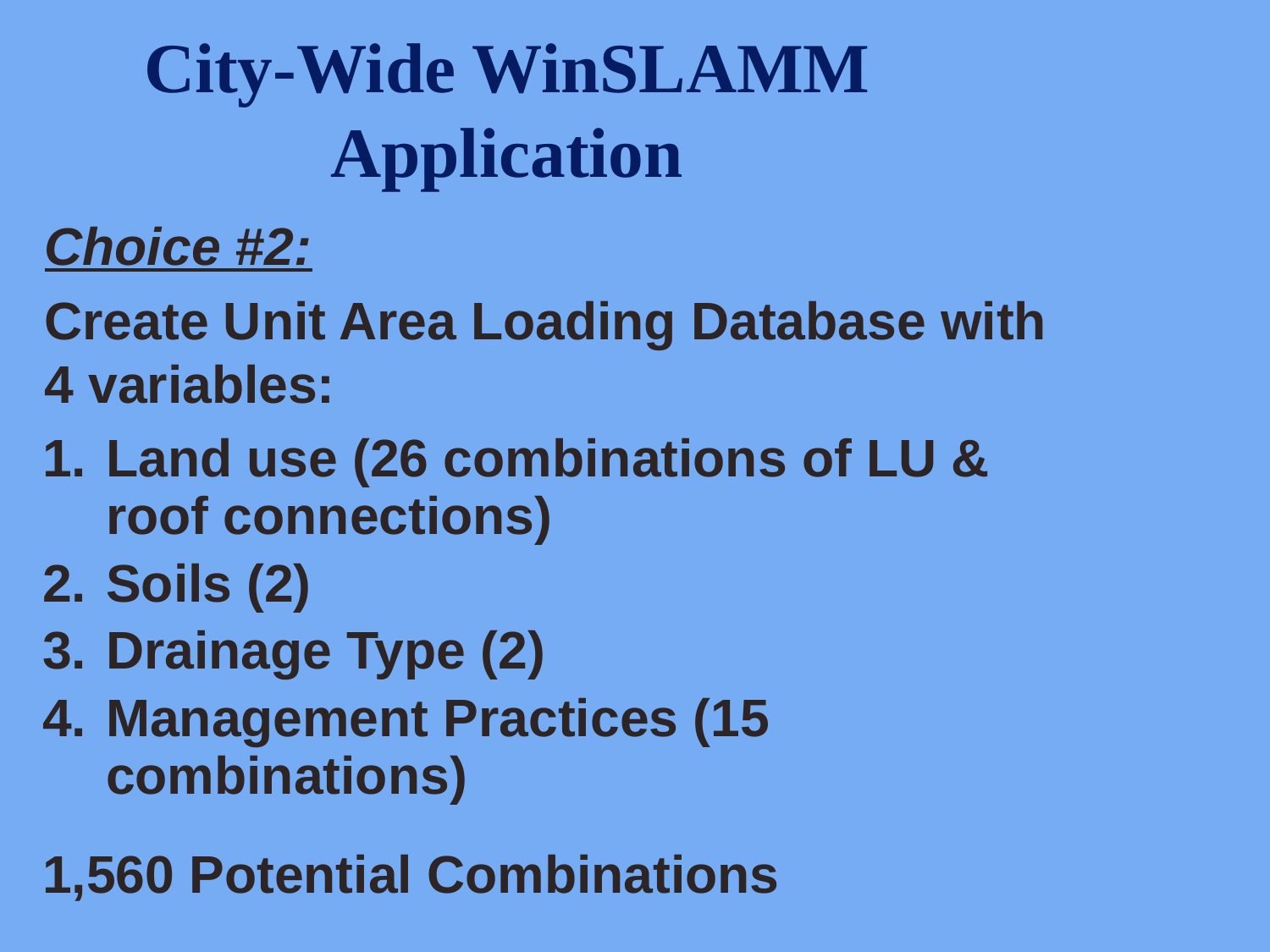

# City-Wide WinSLAMM Application
Choice #2:
Create Unit Area Loading Database with 4 variables:
Land use (26 combinations of LU & roof connections)
Soils (2)
Drainage Type (2)
Management Practices (15 combinations)

1,560 Potential Combinations